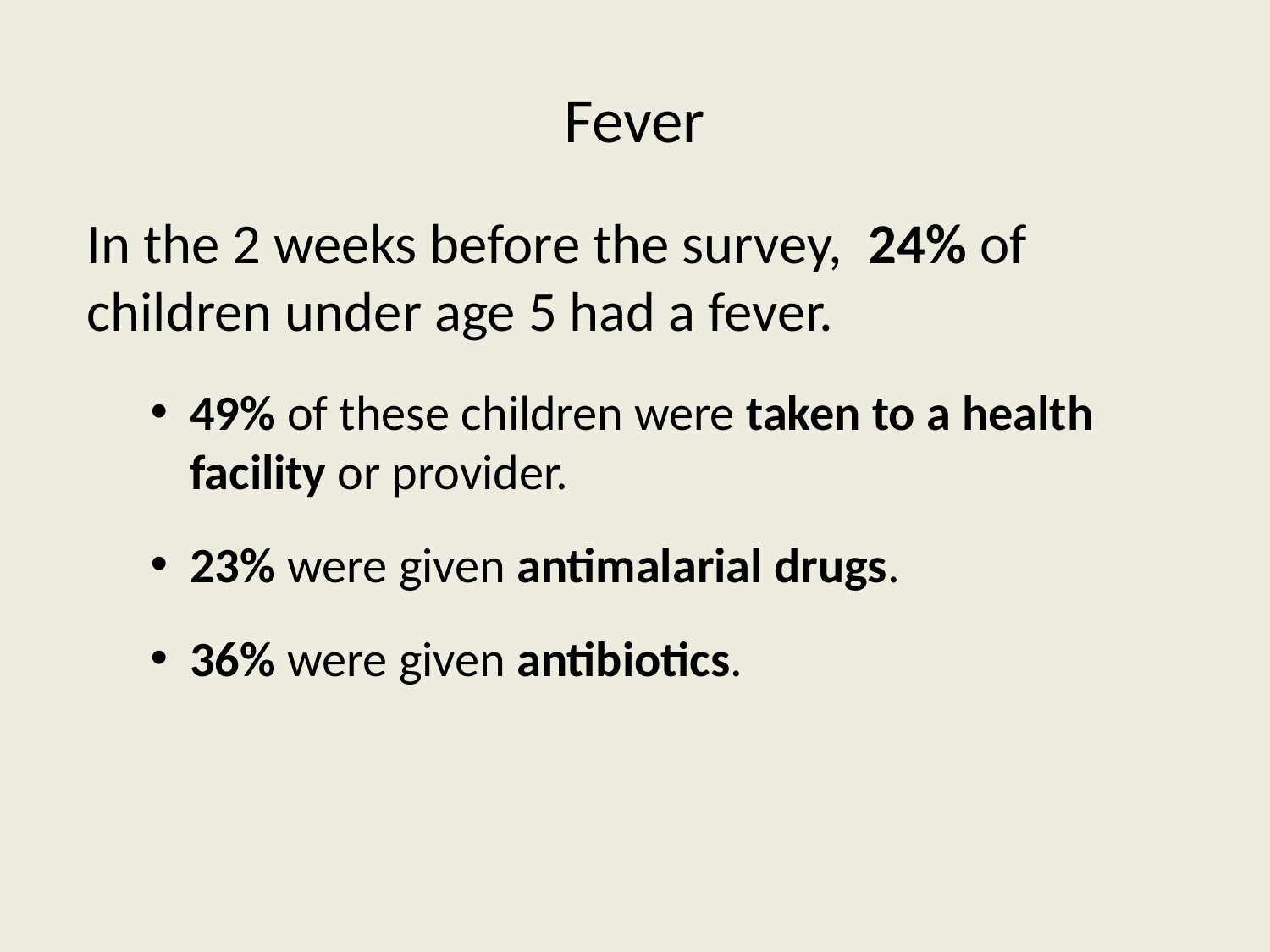

# Fever
In the 2 weeks before the survey,  24% of children under age 5 had a fever.
49% of these children were taken to a health facility or provider.
23% were given antimalarial drugs.
36% were given antibiotics.